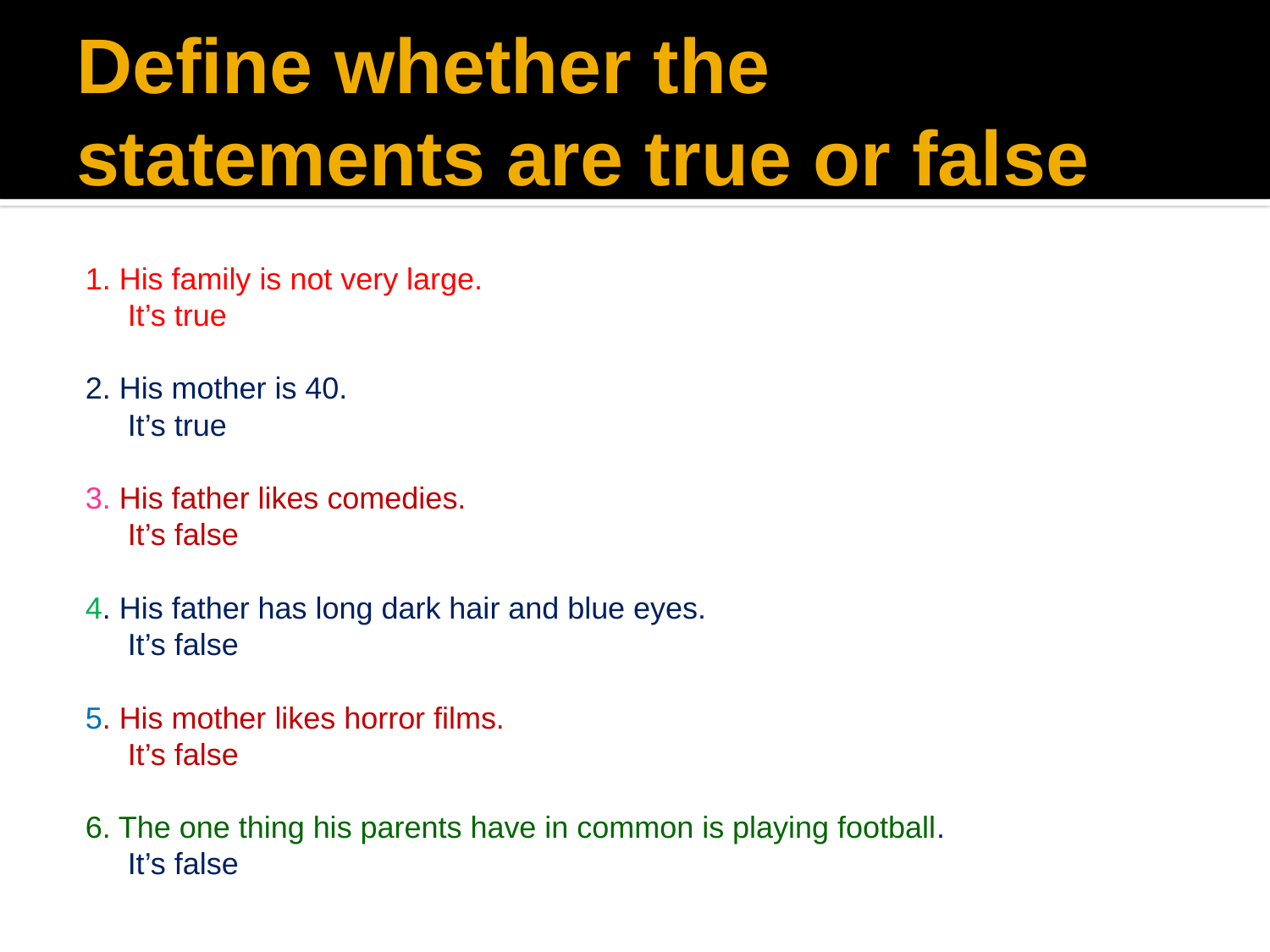

# Define whether the statements are true or false
1. His family is not very large.
     It’s true

2. His mother is 40.
     It’s true

3. His father likes comedies.
     It’s false

4. Нis father has long dark hair and blue eyes.
     It’s false

5. His mother likes horror films.
     It’s false

6. The one thing his parents have in common is playing football.
     It’s false